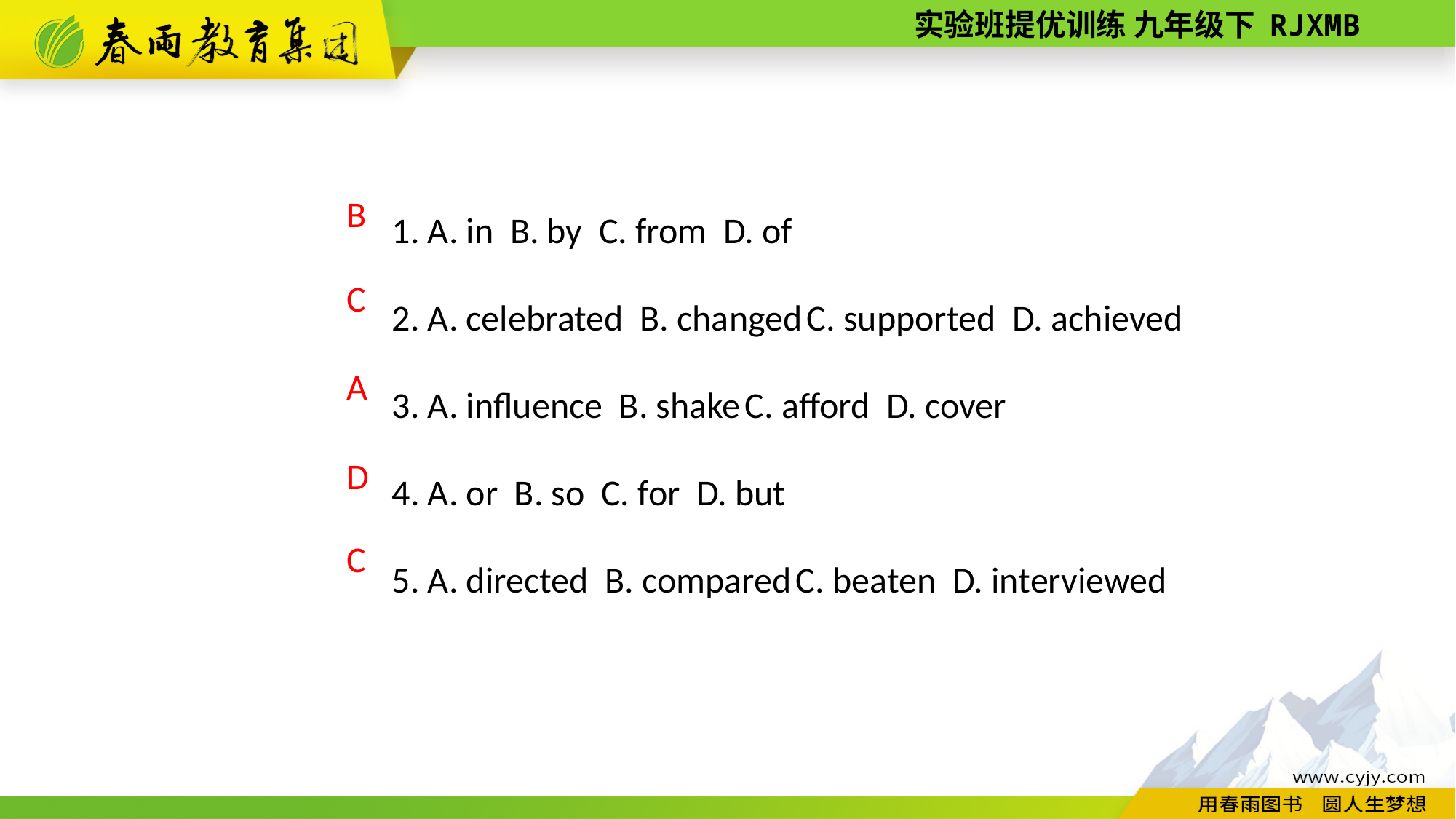

1. A. in  B. by  C. from  D. of
2. A. celebrated  B. changed C. supported  D. achieved
3. A. influence  B. shake C. afford  D. cover
4. A. or  B. so  C. for  D. but
5. A. directed  B. compared C. beaten  D. interviewed
B
C
A
D
C